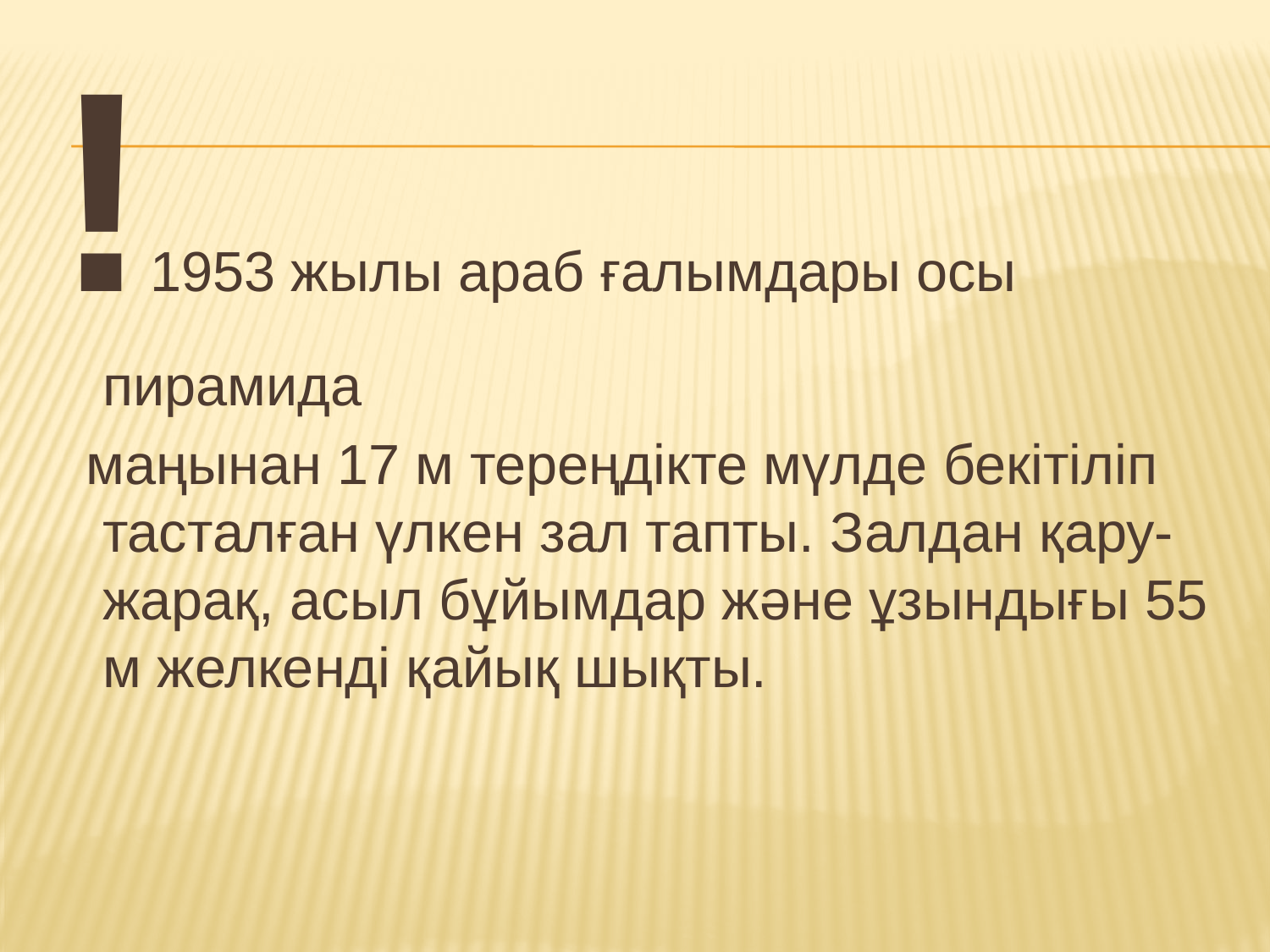

!1953 жылы араб ғалымдары осы пирамида
  маңынан 17 м тереңдікте мүлде бекітіліп тасталған үлкен зал тапты. Залдан қару-жарақ, асыл бұйымдар және ұзындығы 55 м желкенді қайық шықты.
#